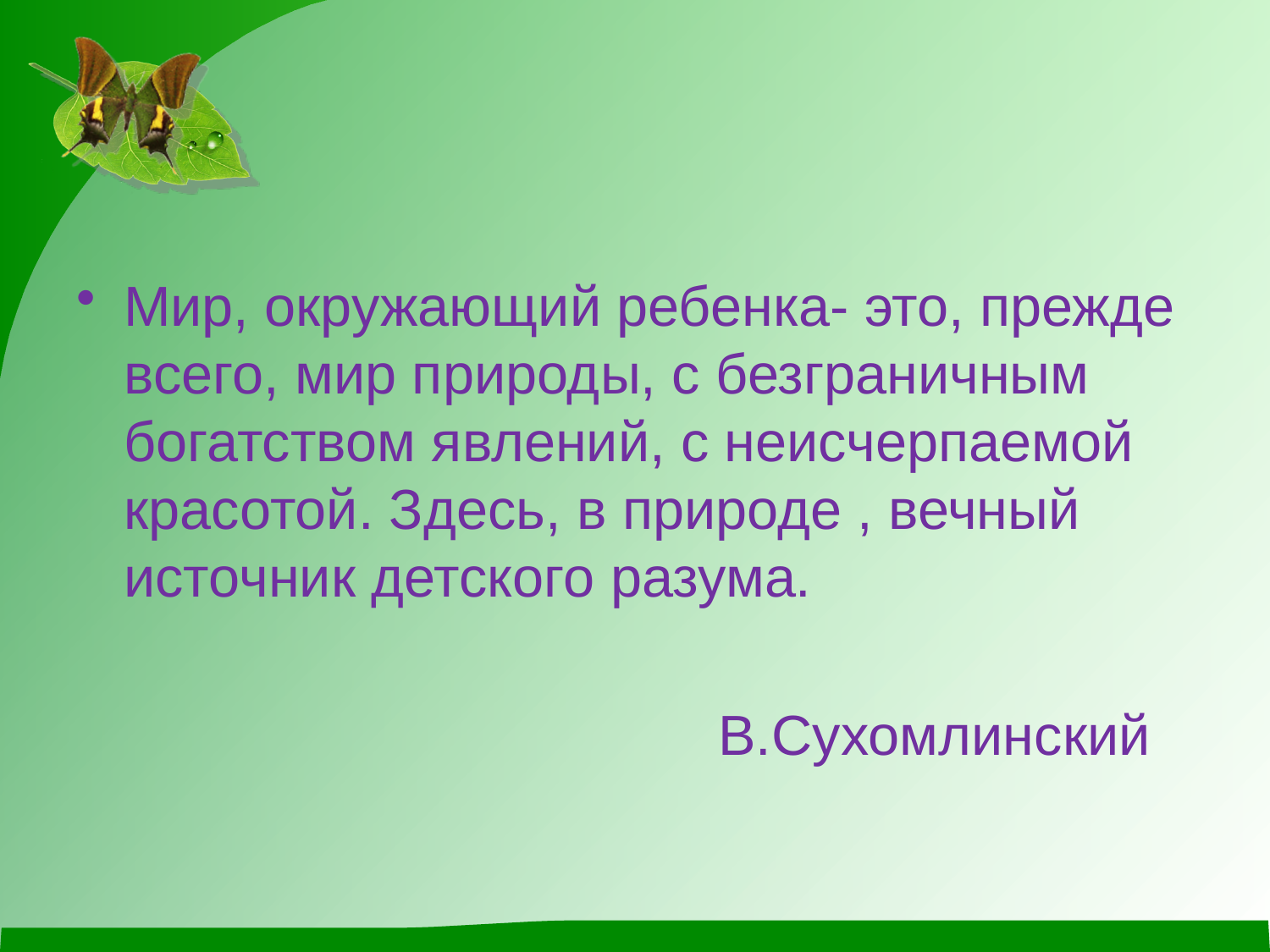

#

Мир, окружающий ребенка- это, прежде всего, мир природы, с безграничным богатством явлений, с неисчерпаемой красотой. Здесь, в природе , вечный источник детского разума.

                                         В.Сухомлинский